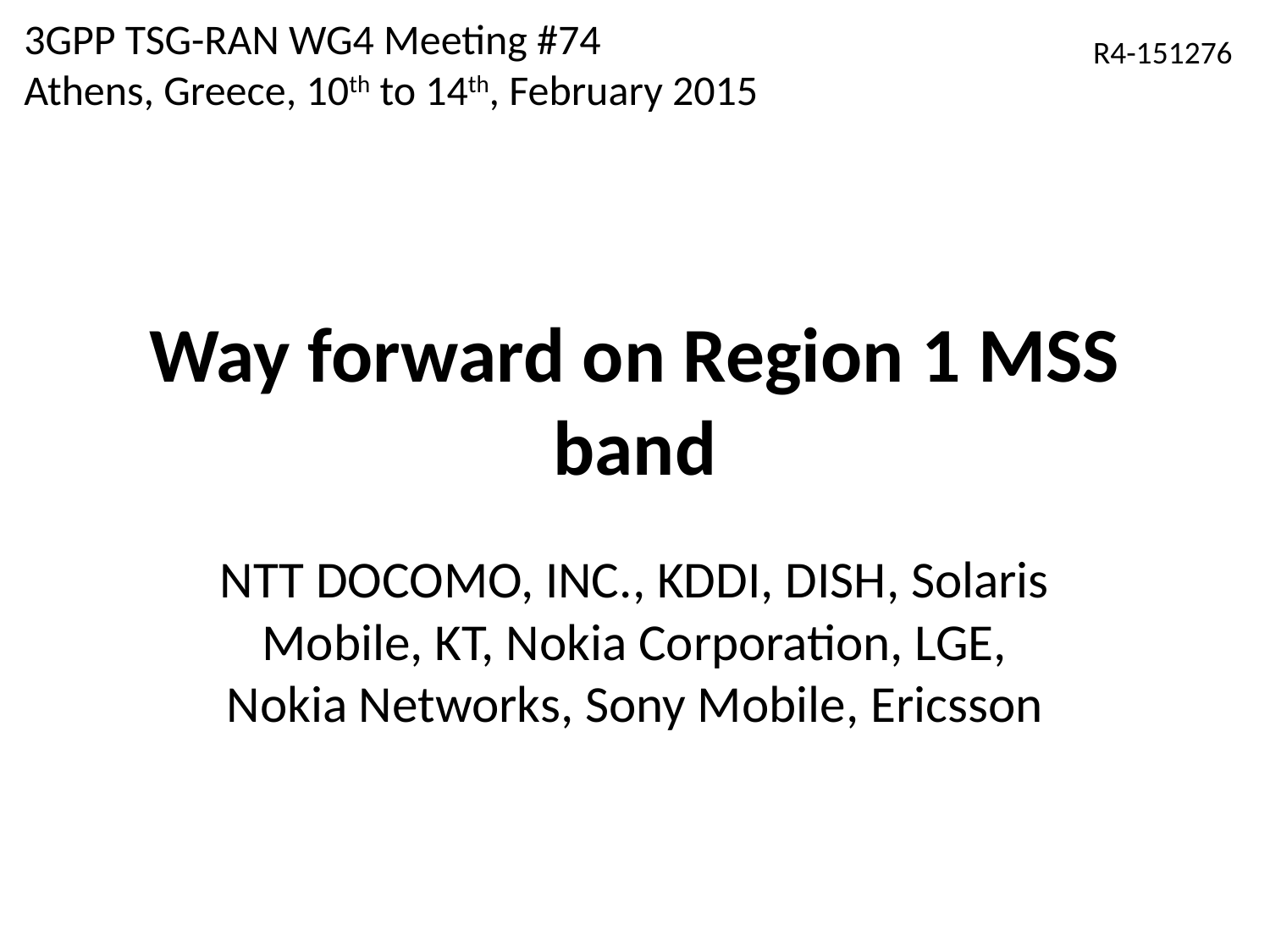

3GPP TSG-RAN WG4 Meeting #74
Athens, Greece, 10th to 14th, February 2015
R4-151276
# Way forward on Region 1 MSS band
NTT DOCOMO, INC., KDDI, DISH, Solaris Mobile, KT, Nokia Corporation, LGE, Nokia Networks, Sony Mobile, Ericsson